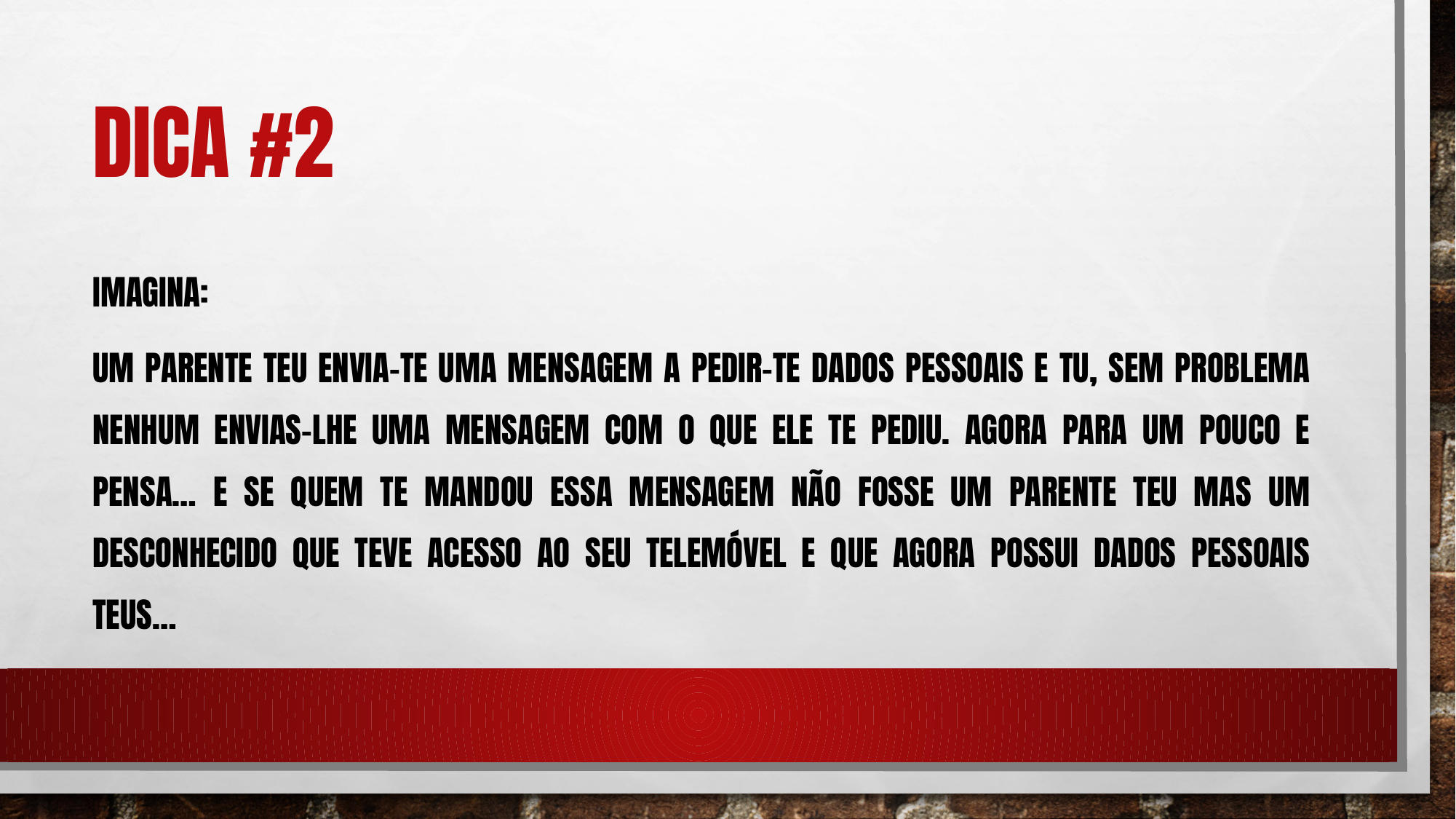

# Dica #2
Imagina:
Um parente teu envia-te uma mensagem a pedir-te dados pessoais e tu, sem problema nenhum envias-lhe uma mensagem com o que ele te pediu. Agora para um pouco e pensa… e se quem te mandou essa mensagem não fosse um parente teu mas um desconhecido que teve acesso ao seu telemóvel e que agora possui dados pessoais teus…